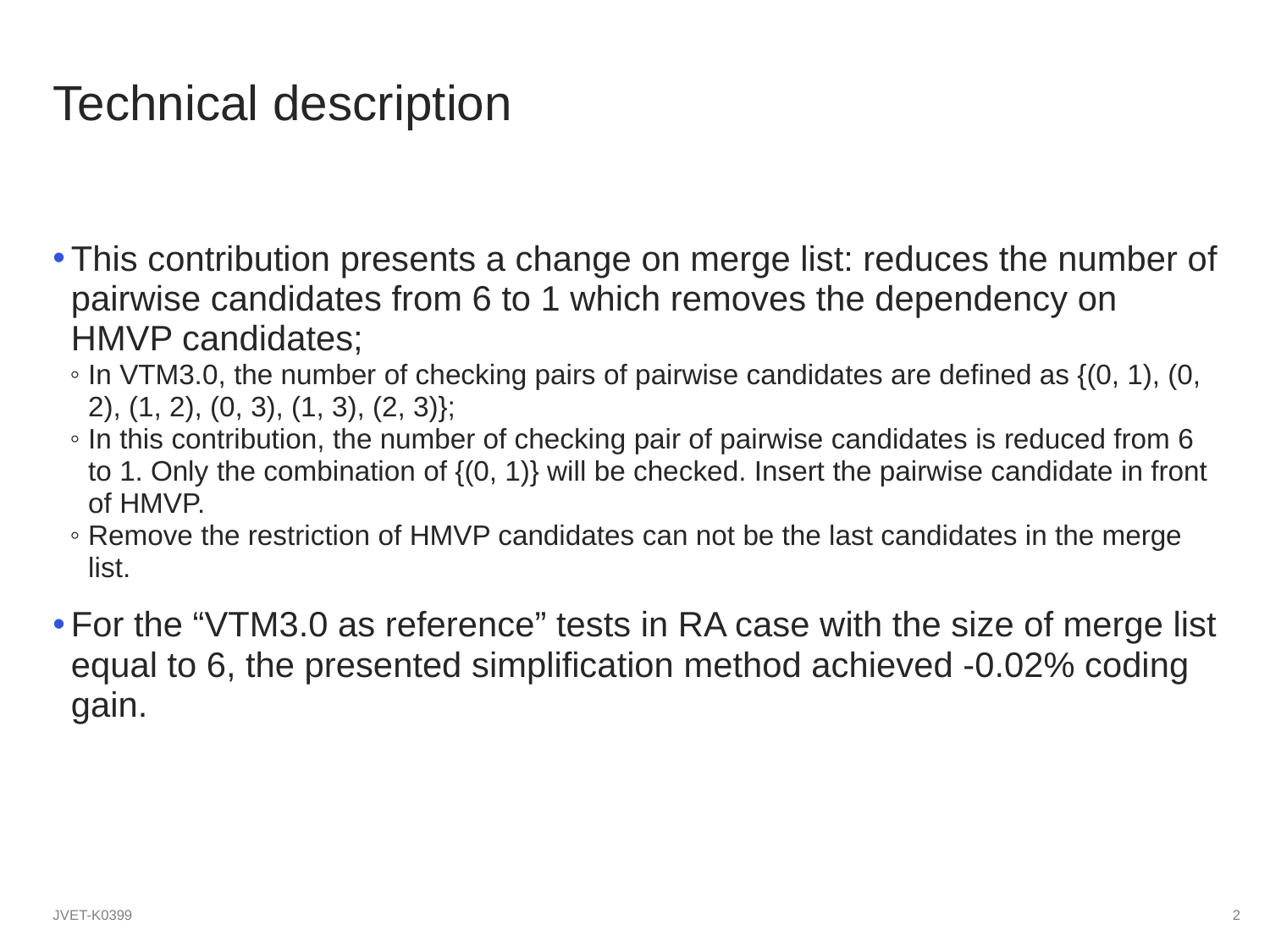

# Technical description
This contribution presents a change on merge list: reduces the number of pairwise candidates from 6 to 1 which removes the dependency on HMVP candidates;
In VTM3.0, the number of checking pairs of pairwise candidates are defined as {(0, 1), (0, 2), (1, 2), (0, 3), (1, 3), (2, 3)};
In this contribution, the number of checking pair of pairwise candidates is reduced from 6 to 1. Only the combination of {(0, 1)} will be checked. Insert the pairwise candidate in front of HMVP.
Remove the restriction of HMVP candidates can not be the last candidates in the merge list.
For the “VTM3.0 as reference” tests in RA case with the size of merge list equal to 6, the presented simplification method achieved -0.02% coding gain.
JVET-K0399